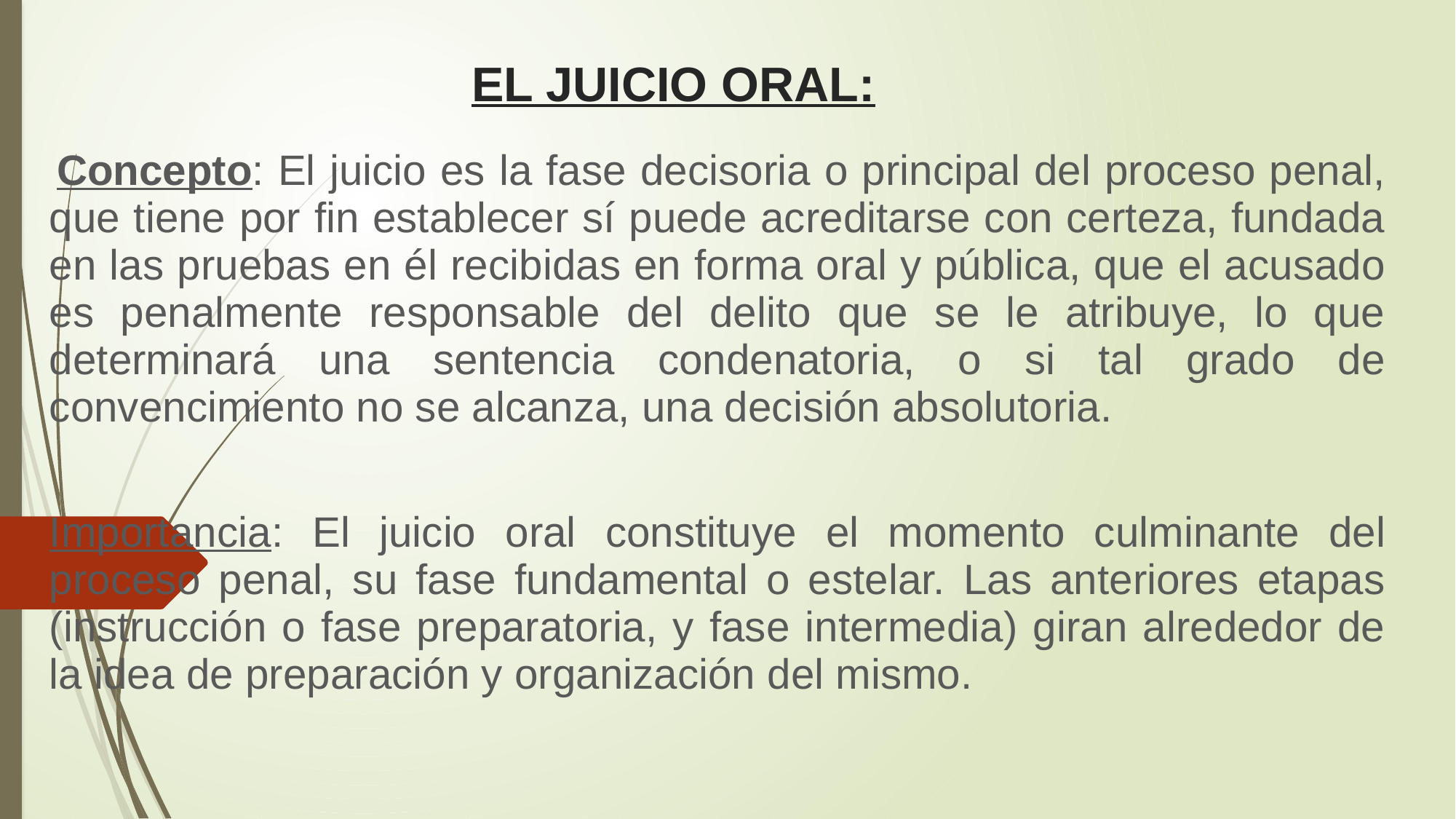

# EL JUICIO ORAL:
 Concepto: El juicio es la fase decisoria o principal del proceso penal, que tiene por fin establecer sí puede acreditarse con certeza, fundada en las pruebas en él recibidas en forma oral y pública, que el acusado es penalmente responsable del delito que se le atribuye, lo que determinará una sentencia condenatoria, o si tal grado de convencimiento no se alcanza, una decisión absolutoria.

Importancia: El juicio oral constituye el momento culminante del proceso penal, su fase fundamental o estelar. Las anteriores etapas (instrucción o fase preparatoria, y fase intermedia) giran alrededor de la idea de preparación y organización del mismo.